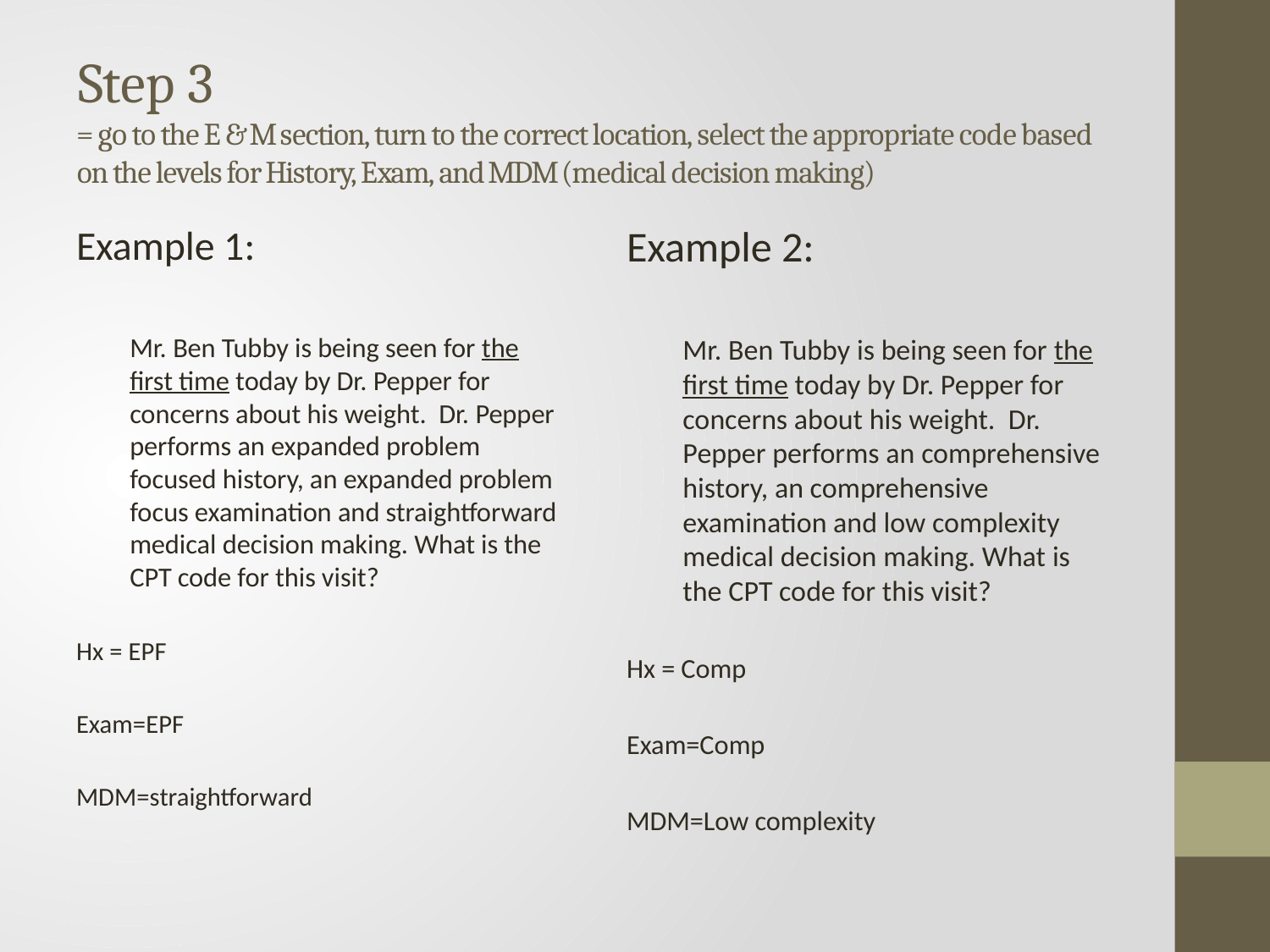

# Step 3 = go to the E & M section, turn to the correct location, select the appropriate code based on the levels for History, Exam, and MDM (medical decision making)
Example 1:

Mr. Ben Tubby is being seen for the first time today by Dr. Pepper for concerns about his weight.  Dr. Pepper performs an expanded problem focused history, an expanded problem focus examination and straightforward medical decision making. What is the CPT code for this visit?

Hx = EPF

Exam=EPF

MDM=straightforward

Example 2:

Mr. Ben Tubby is being seen for the first time today by Dr. Pepper for concerns about his weight.  Dr. Pepper performs an comprehensive history, an comprehensive examination and low complexity medical decision making. What is the CPT code for this visit?

Hx = Comp

Exam=Comp

MDM=Low complexity